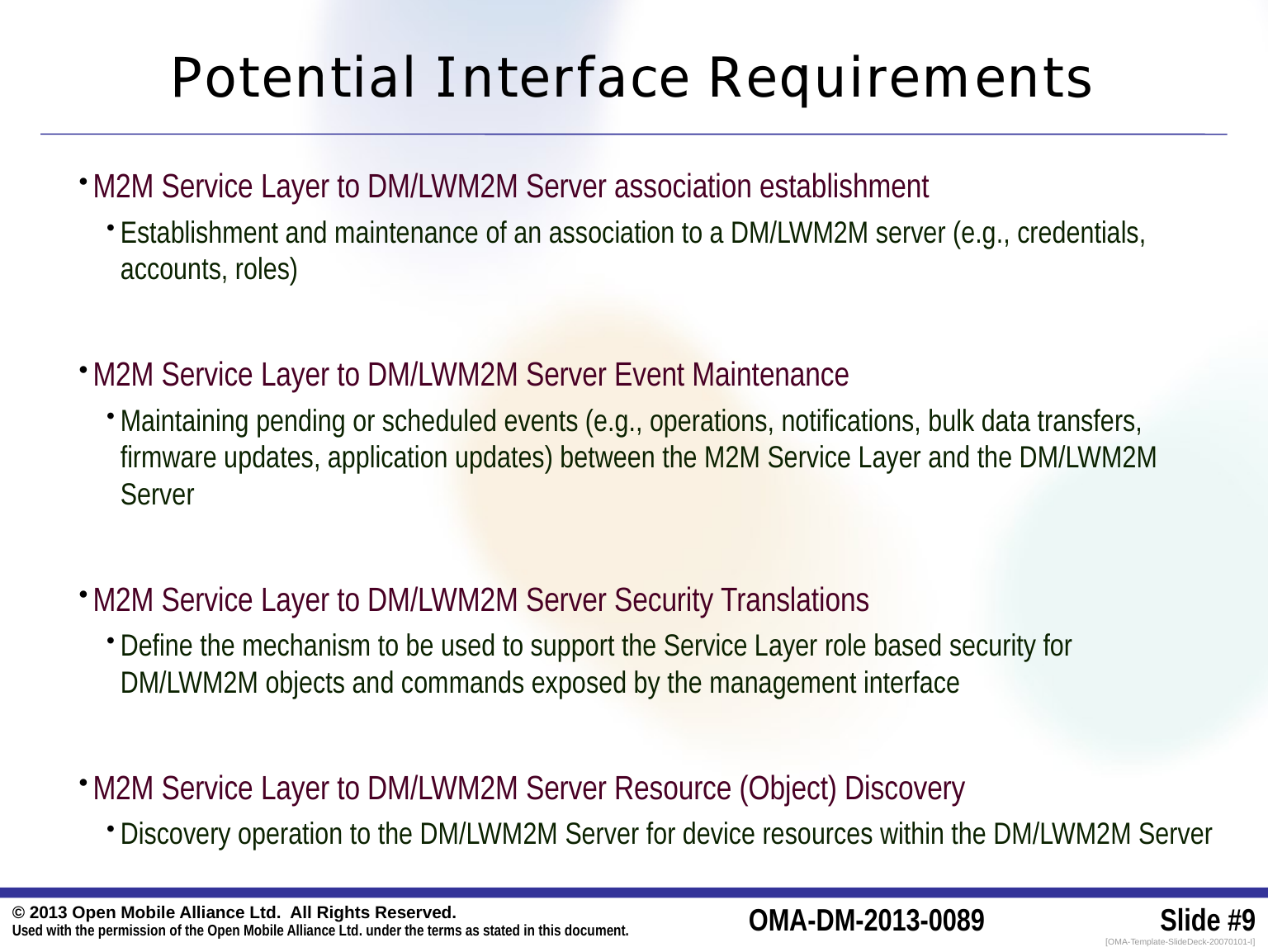

# Potential Interface Requirements
M2M Service Layer to DM/LWM2M Server association establishment
Establishment and maintenance of an association to a DM/LWM2M server (e.g., credentials, accounts, roles)

M2M Service Layer to DM/LWM2M Server Event Maintenance
Maintaining pending or scheduled events (e.g., operations, notifications, bulk data transfers, firmware updates, application updates) between the M2M Service Layer and the DM/LWM2M Server

M2M Service Layer to DM/LWM2M Server Security Translations
Define the mechanism to be used to support the Service Layer role based security for DM/LWM2M objects and commands exposed by the management interface

M2M Service Layer to DM/LWM2M Server Resource (Object) Discovery
Discovery operation to the DM/LWM2M Server for device resources within the DM/LWM2M Server